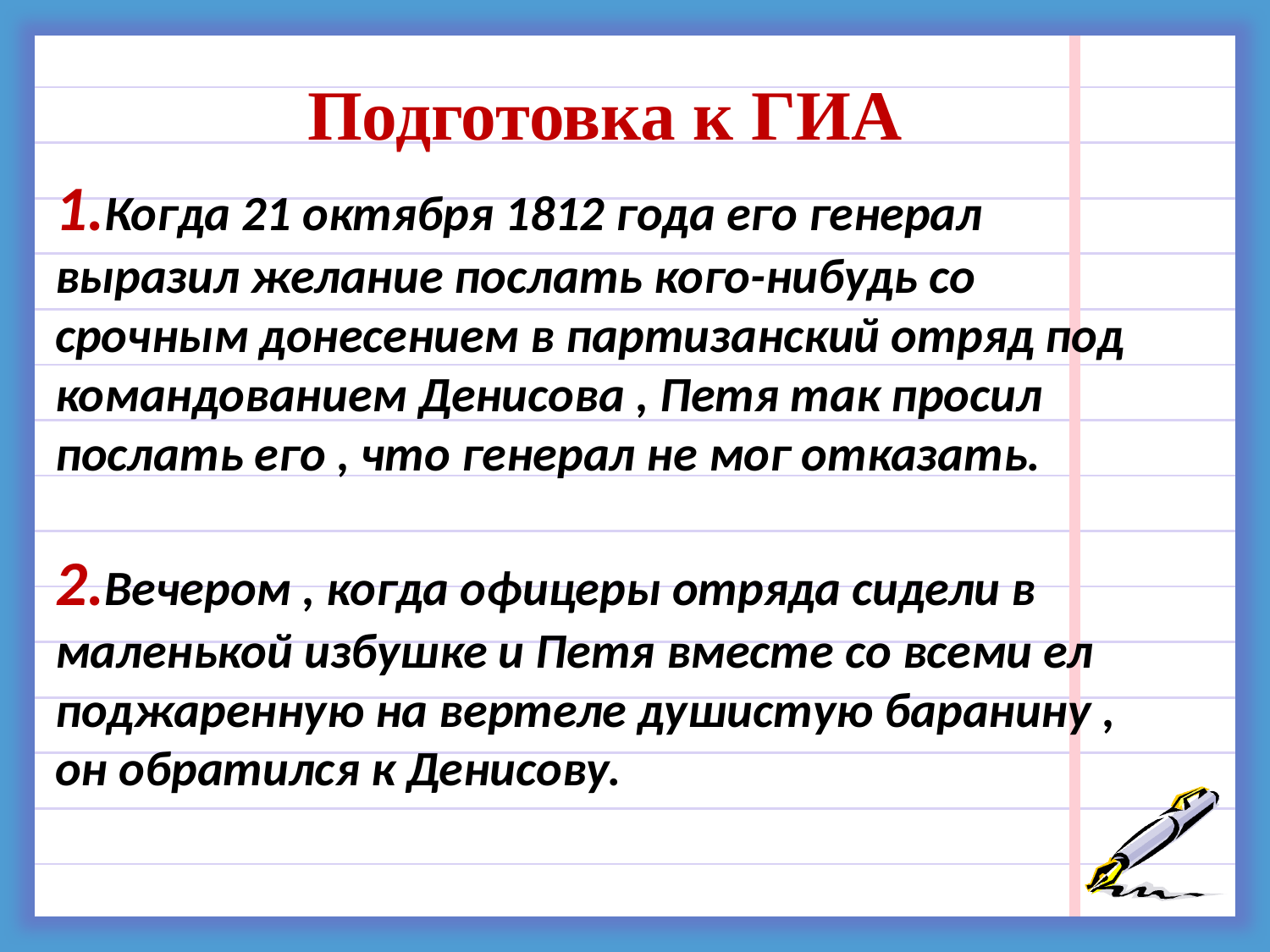

Подготовка к ГИА
1.Когда 21 октября 1812 года его генерал выразил желание послать кого-нибудь со срочным донесением в партизанский отряд под командованием Денисова , Петя так просил послать его , что генерал не мог отказать.
2.Вечером , когда офицеры отряда сидели в маленькой избушке и Петя вместе со всеми ел поджаренную на вертеле душистую баранину , он обратился к Денисову.